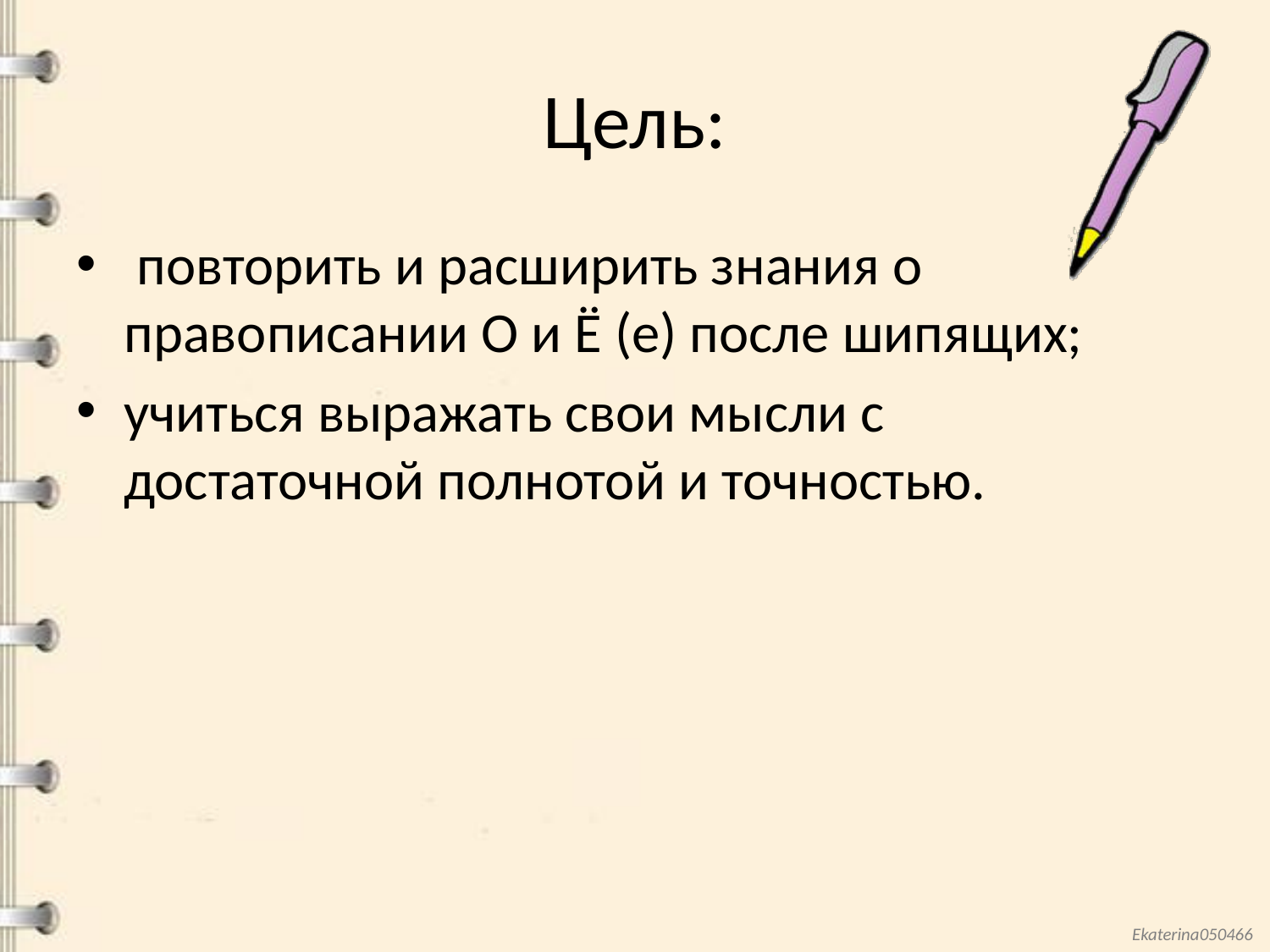

# Цель:
 повторить и расширить знания о правописании О и Ё (е) после шипящих;
учиться выражать свои мысли с достаточной полнотой и точностью.